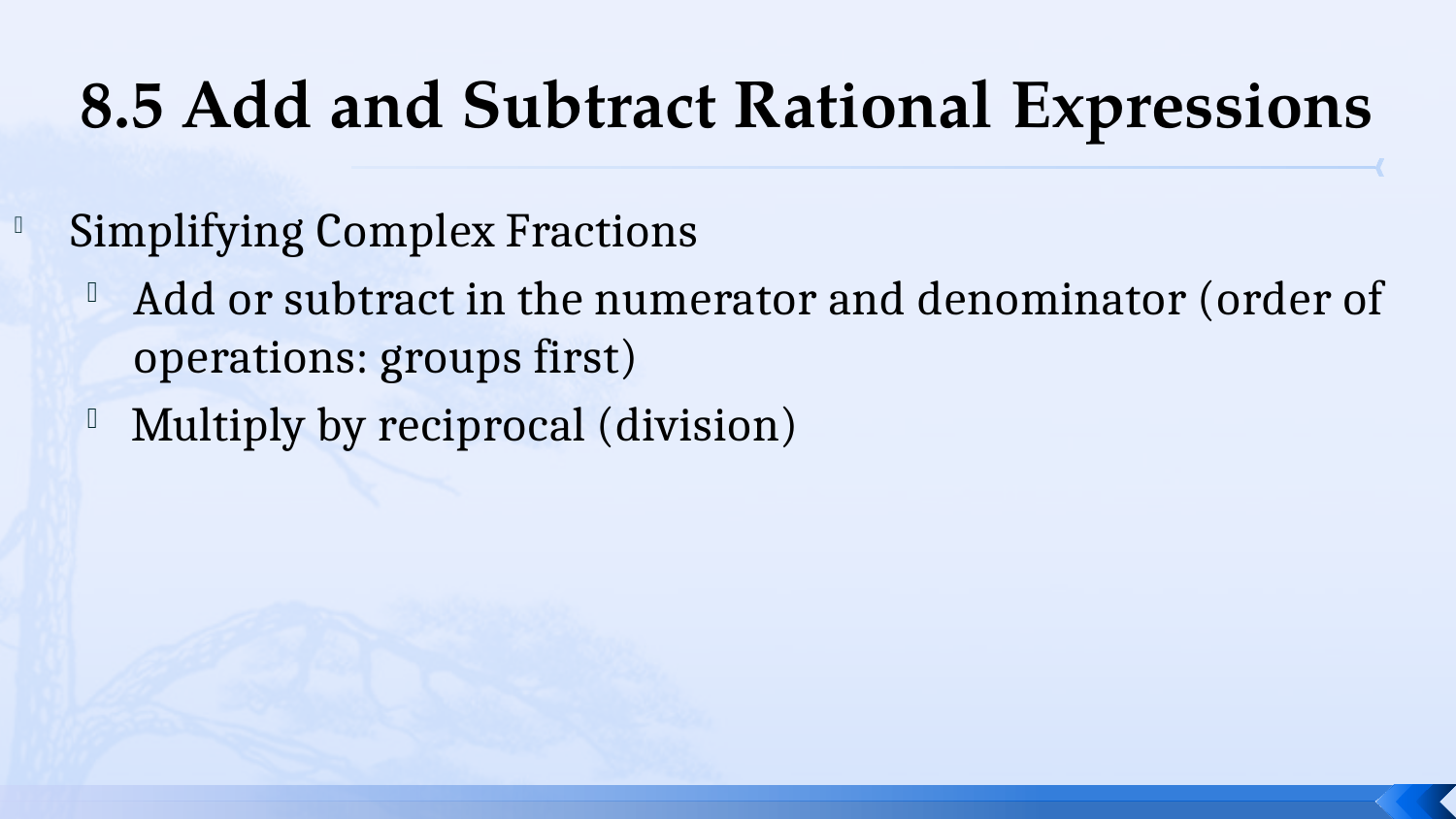

# 8.5 Add and Subtract Rational Expressions
Simplifying Complex Fractions
Add or subtract in the numerator and denominator (order of operations: groups first)
Multiply by reciprocal (division)